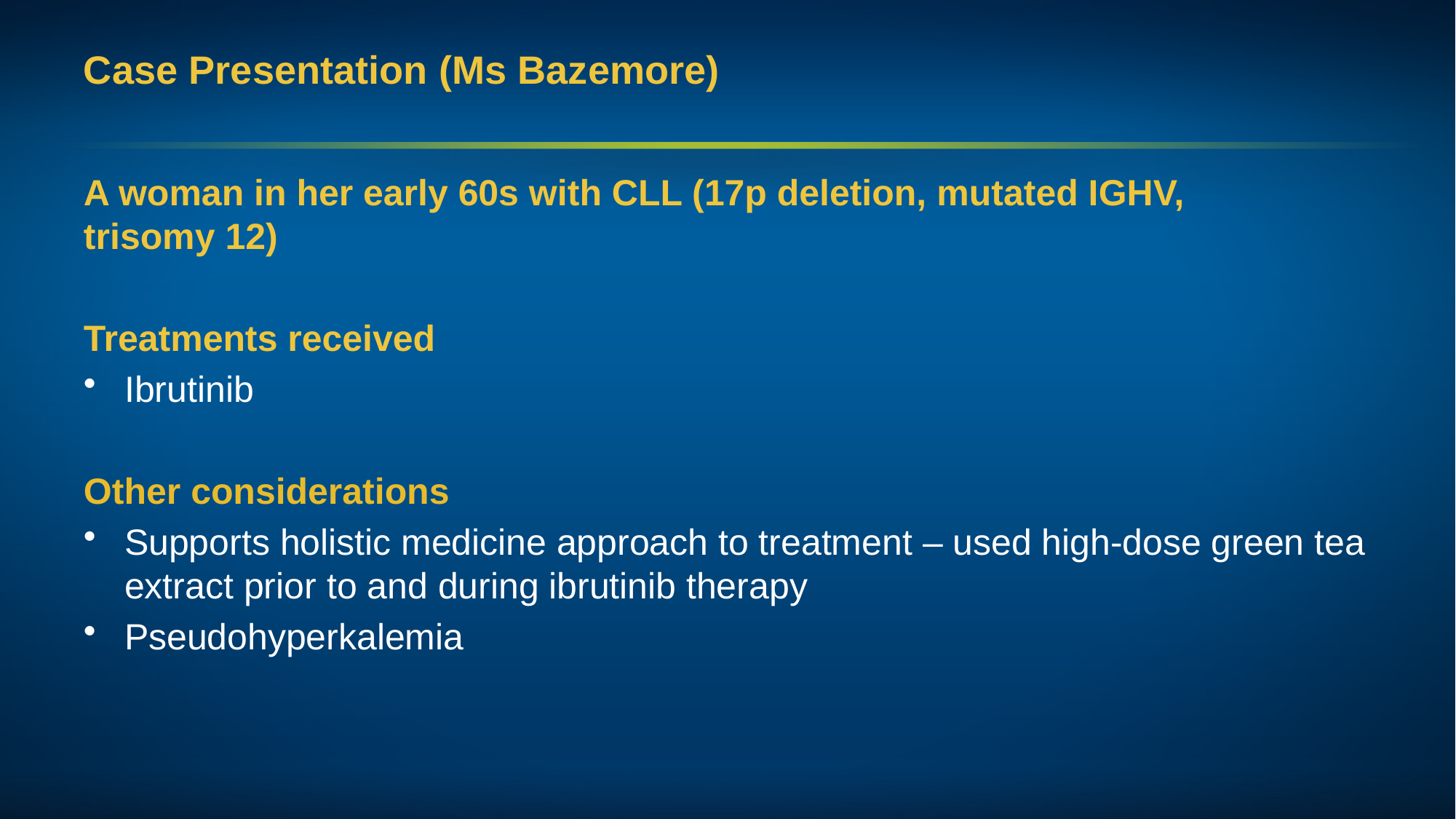

# Case Presentation (Ms Bazemore)
A woman in her early 60s with CLL (17p deletion, mutated IGHV,
trisomy 12)

Treatments received
Ibrutinib

Other considerations
Supports holistic medicine approach to treatment – used high-dose green tea extract prior to and during ibrutinib therapy
Pseudohyperkalemia